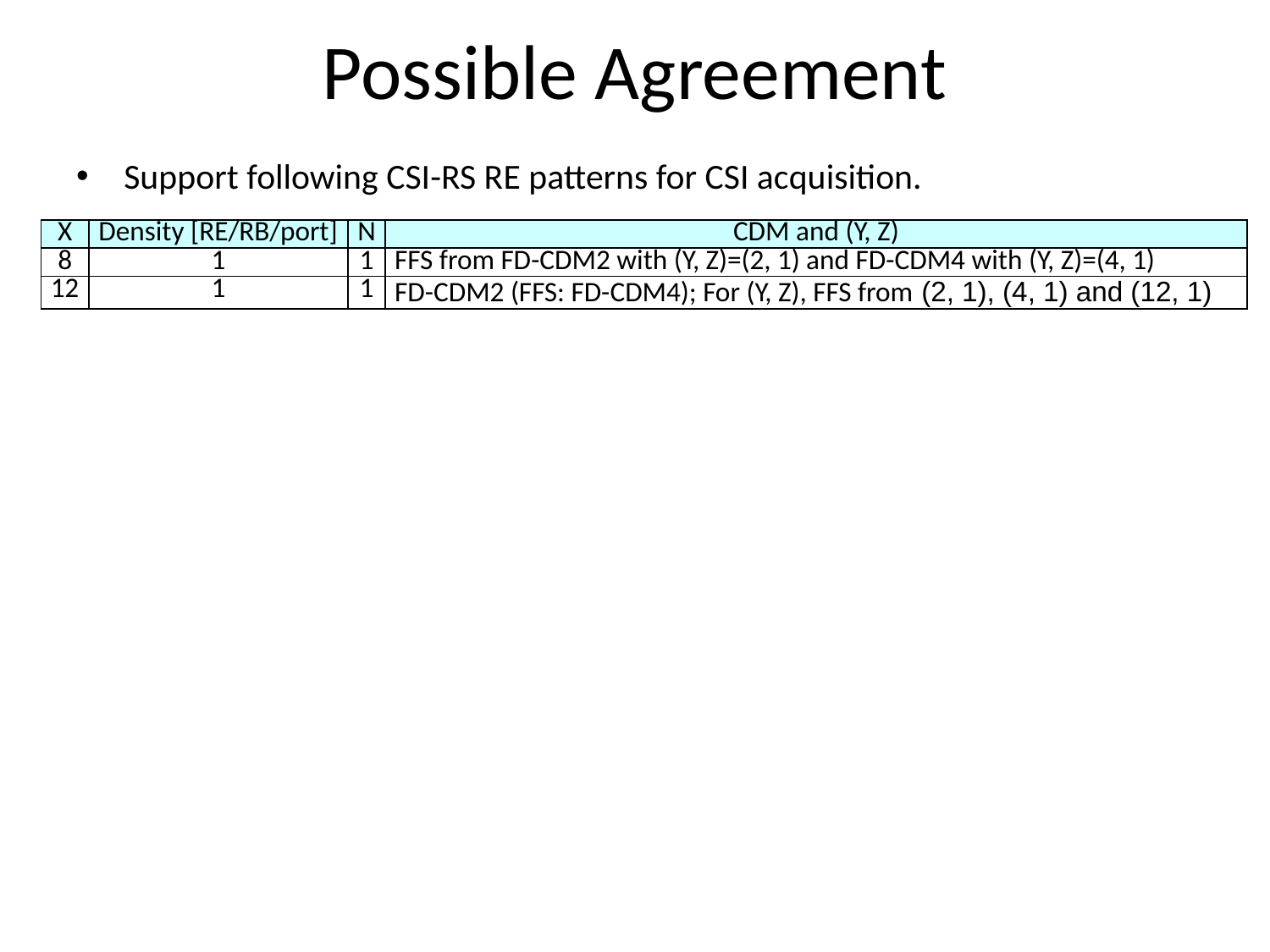

# Possible Agreement

Support following CSI-RS RE patterns for CSI acquisition.

| X | Density [RE/RB/port] | N | CDM and (Y, Z) |
| --- | --- | --- | --- |
| 8 | 1 | 1 | FFS from FD-CDM2 with (Y, Z)=(2, 1) and FD-CDM4 with (Y, Z)=(4, 1) |
| 12 | 1 | 1 | FD-CDM2 (FFS: FD-CDM4); For (Y, Z), FFS from (2, 1), (4, 1) and (12, 1) |